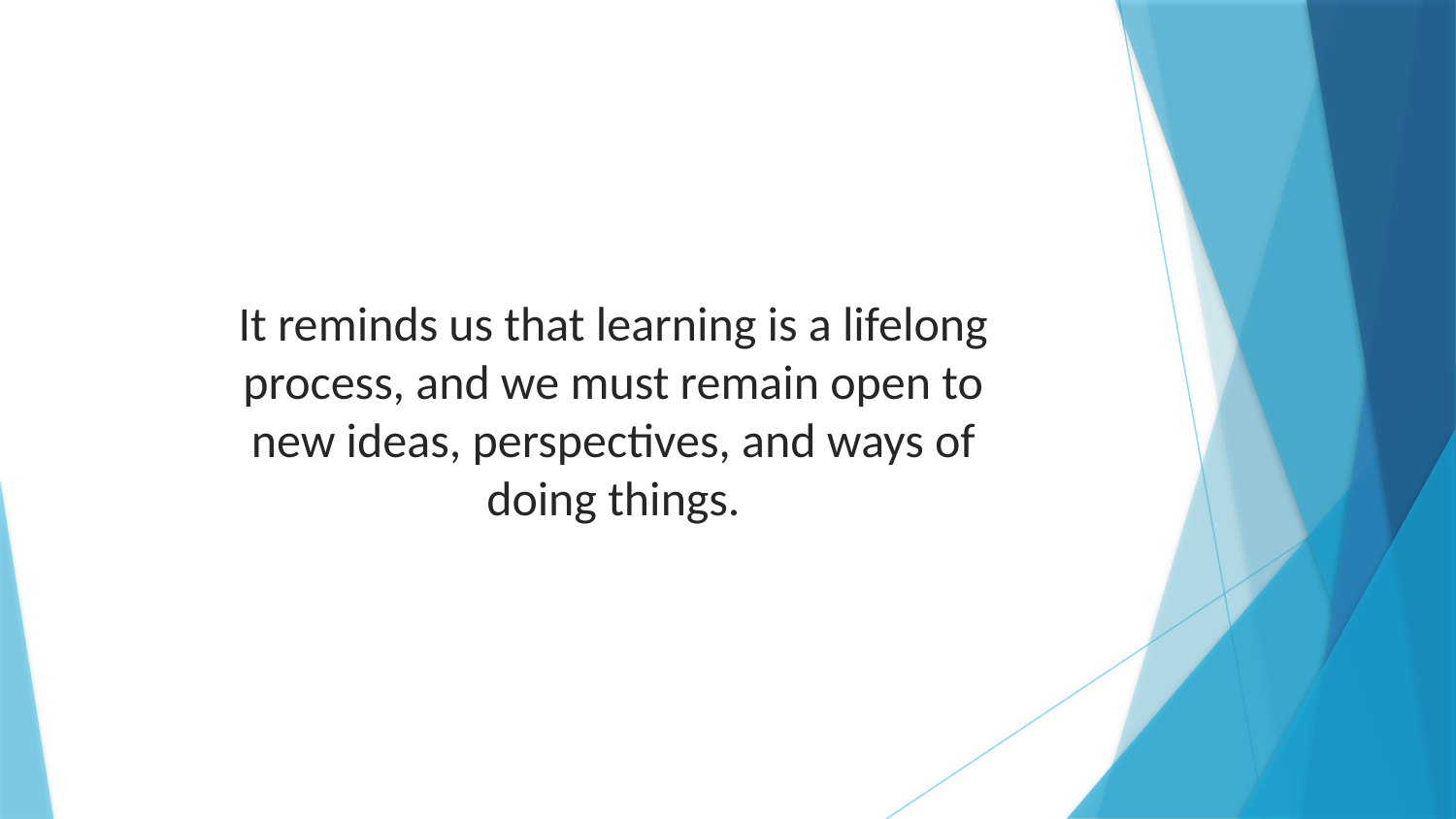

It reminds us that learning is a lifelong process, and we must remain open to new ideas, perspectives, and ways of doing things.